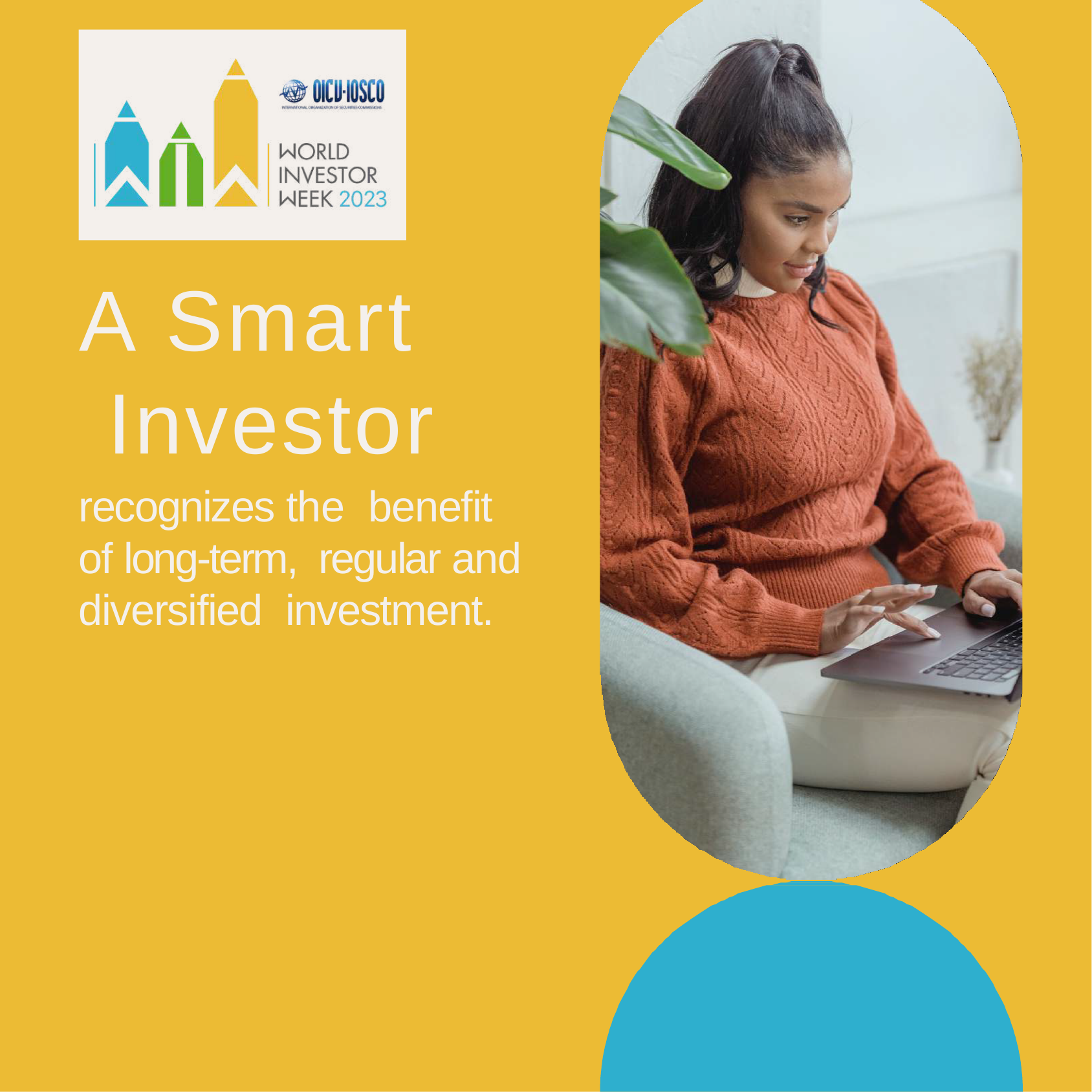

# A Smart  Investor
recognizes the  benefit of long-term,  regular and diversified  investment.